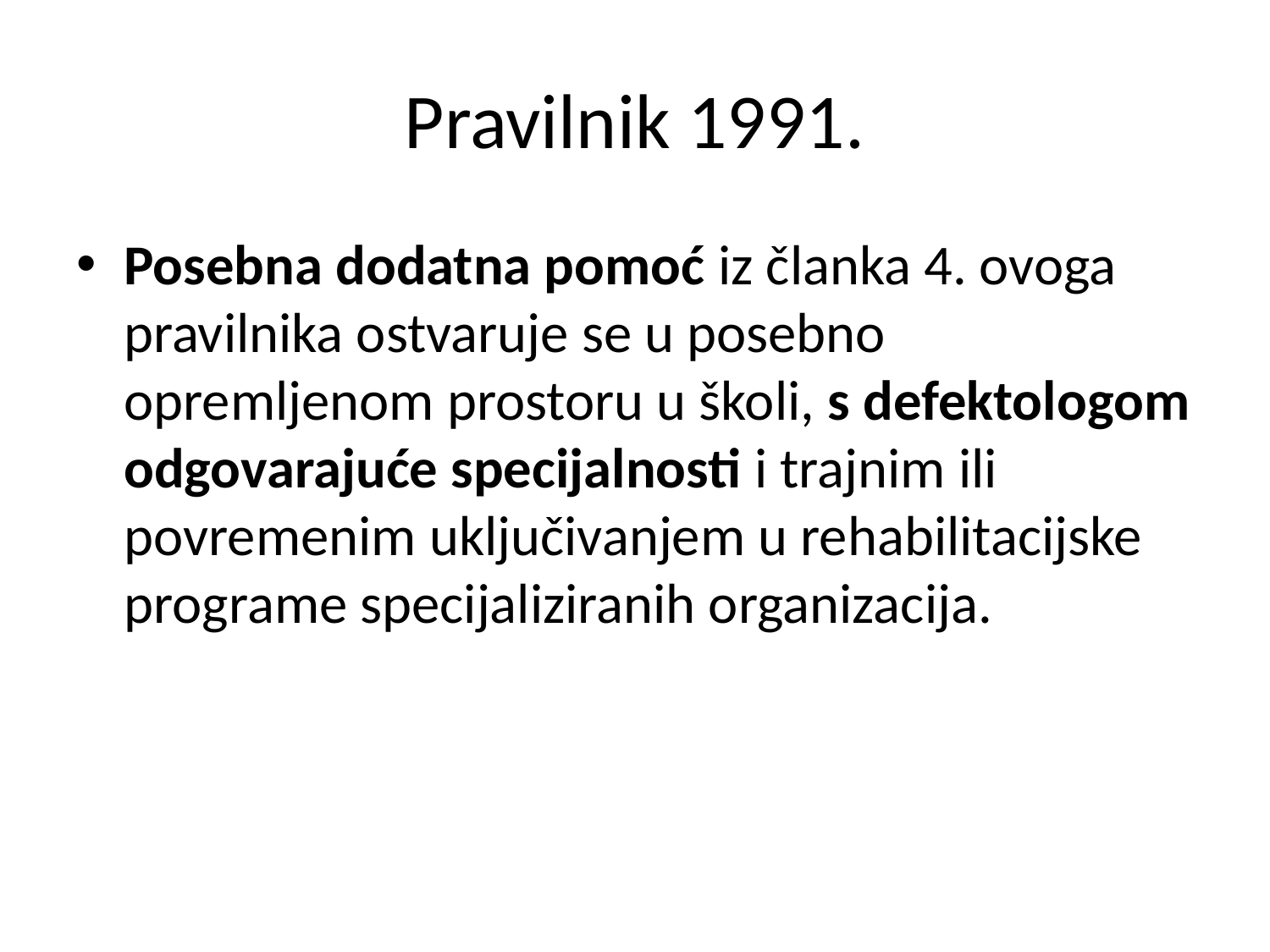

# Pravilnik 1991.
Posebna dodatna pomoć iz članka 4. ovoga pravilnika ostvaruje se u posebno opremljenom prostoru u školi, s defektologom odgovarajuće specijalnosti i trajnim ili povremenim uključivanjem u rehabilitacijske programe specijaliziranih organizacija.